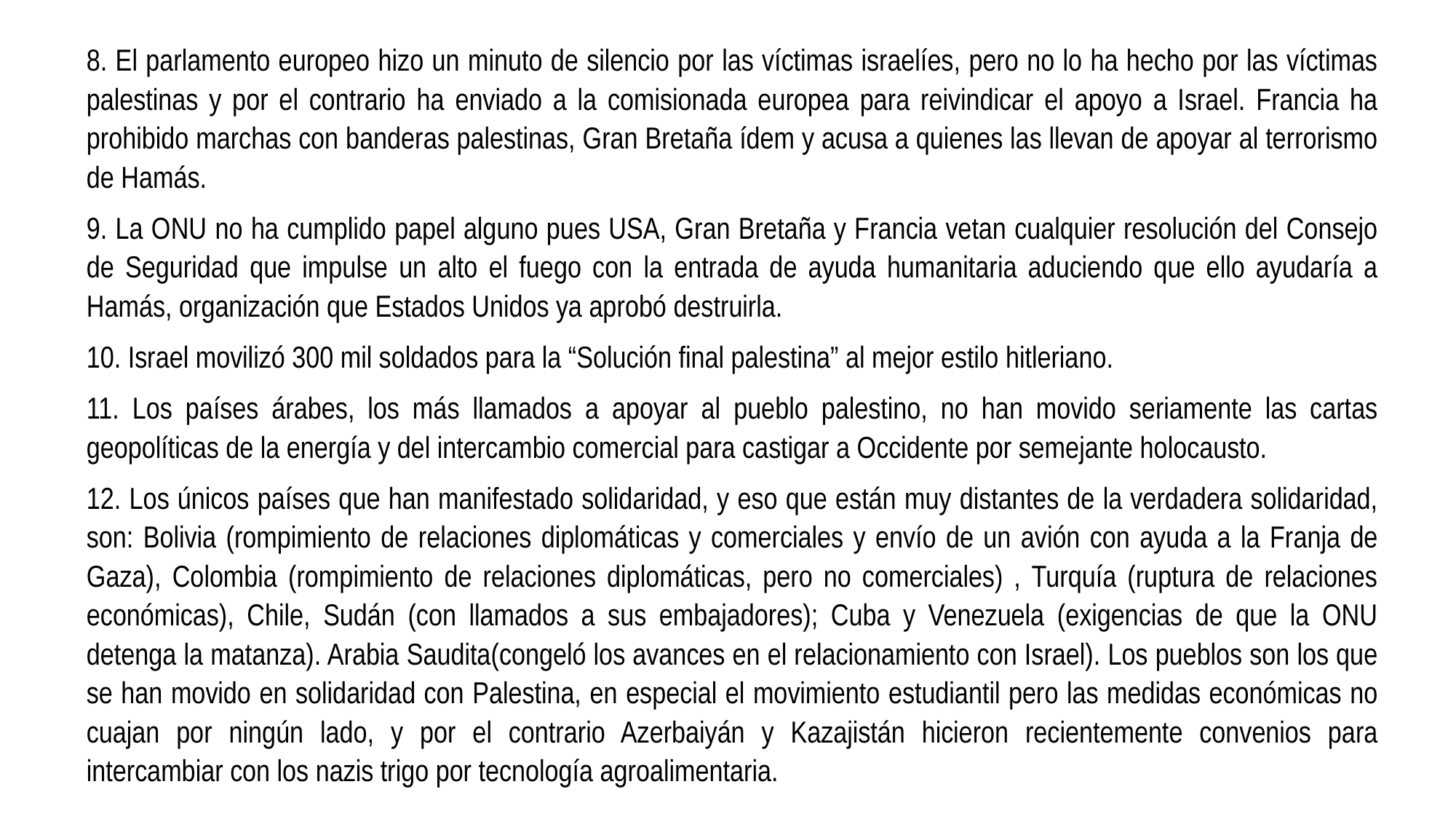

8. El parlamento europeo hizo un minuto de silencio por las víctimas israelíes, pero no lo ha hecho por las víctimas palestinas y por el contrario ha enviado a la comisionada europea para reivindicar el apoyo a Israel. Francia ha prohibido marchas con banderas palestinas, Gran Bretaña ídem y acusa a quienes las llevan de apoyar al terrorismo de Hamás.
9. La ONU no ha cumplido papel alguno pues USA, Gran Bretaña y Francia vetan cualquier resolución del Consejo de Seguridad que impulse un alto el fuego con la entrada de ayuda humanitaria aduciendo que ello ayudaría a Hamás, organización que Estados Unidos ya aprobó destruirla.
10. Israel movilizó 300 mil soldados para la “Solución final palestina” al mejor estilo hitleriano.
11. Los países árabes, los más llamados a apoyar al pueblo palestino, no han movido seriamente las cartas geopolíticas de la energía y del intercambio comercial para castigar a Occidente por semejante holocausto.
12. Los únicos países que han manifestado solidaridad, y eso que están muy distantes de la verdadera solidaridad, son: Bolivia (rompimiento de relaciones diplomáticas y comerciales y envío de un avión con ayuda a la Franja de Gaza), Colombia (rompimiento de relaciones diplomáticas, pero no comerciales) , Turquía (ruptura de relaciones económicas), Chile, Sudán (con llamados a sus embajadores); Cuba y Venezuela (exigencias de que la ONU detenga la matanza). Arabia Saudita(congeló los avances en el relacionamiento con Israel). Los pueblos son los que se han movido en solidaridad con Palestina, en especial el movimiento estudiantil pero las medidas económicas no cuajan por ningún lado, y por el contrario Azerbaiyán y Kazajistán hicieron recientemente convenios para intercambiar con los nazis trigo por tecnología agroalimentaria.